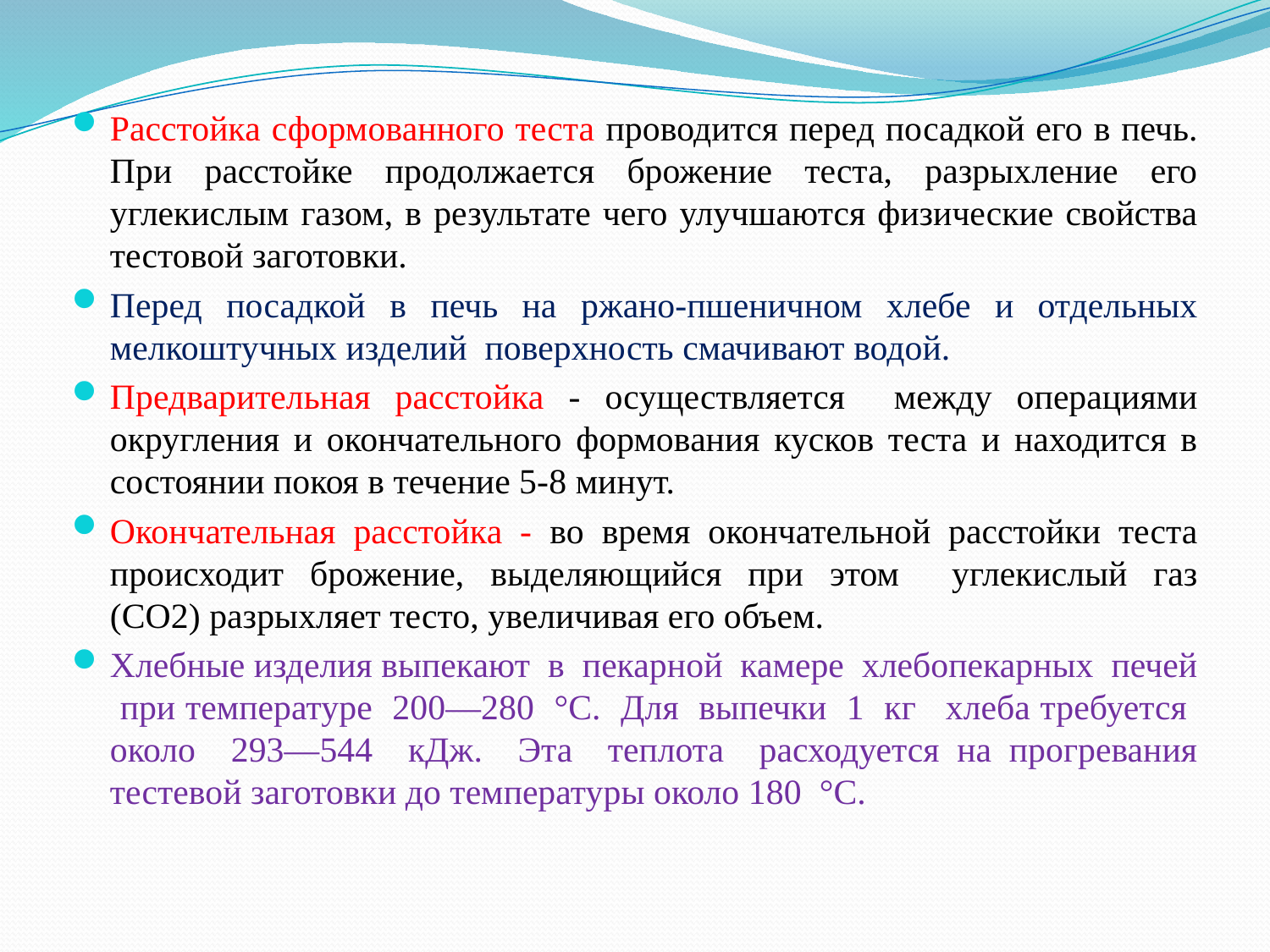

Расстойка сформованного теста проводится перед посадкой его в печь. При расстойке продолжается брожение теста, разрыхление его углекислым газом, в результате чего улучшаются физические свойства тестовой заготовки.
Перед посадкой в печь на ржано-пшеничном хлебе и отдельных мелкоштучных изделий  поверхность смачивают водой.
Предварительная расстойка - осуществляется  между операциями округления и окончательного формования кусков теста и находится в состоянии покоя в течение 5-8 минут.
Окончательная расстойка - во время окончательной расстойки теста происходит брожение, выделяющийся при этом  углекислый газ (СО2) разрыхляет тесто, увеличивая его объем.
Хлебные изделия выпекают  в  пекарной  камере  хлебопекарных  печей  при температуре  200—280  °С.  Для  выпечки  1  кг   хлеба требуется  около  293—544  кДж.  Эта  теплота  расходуется на прогревания тестевой заготовки до температуры около 180  °С.